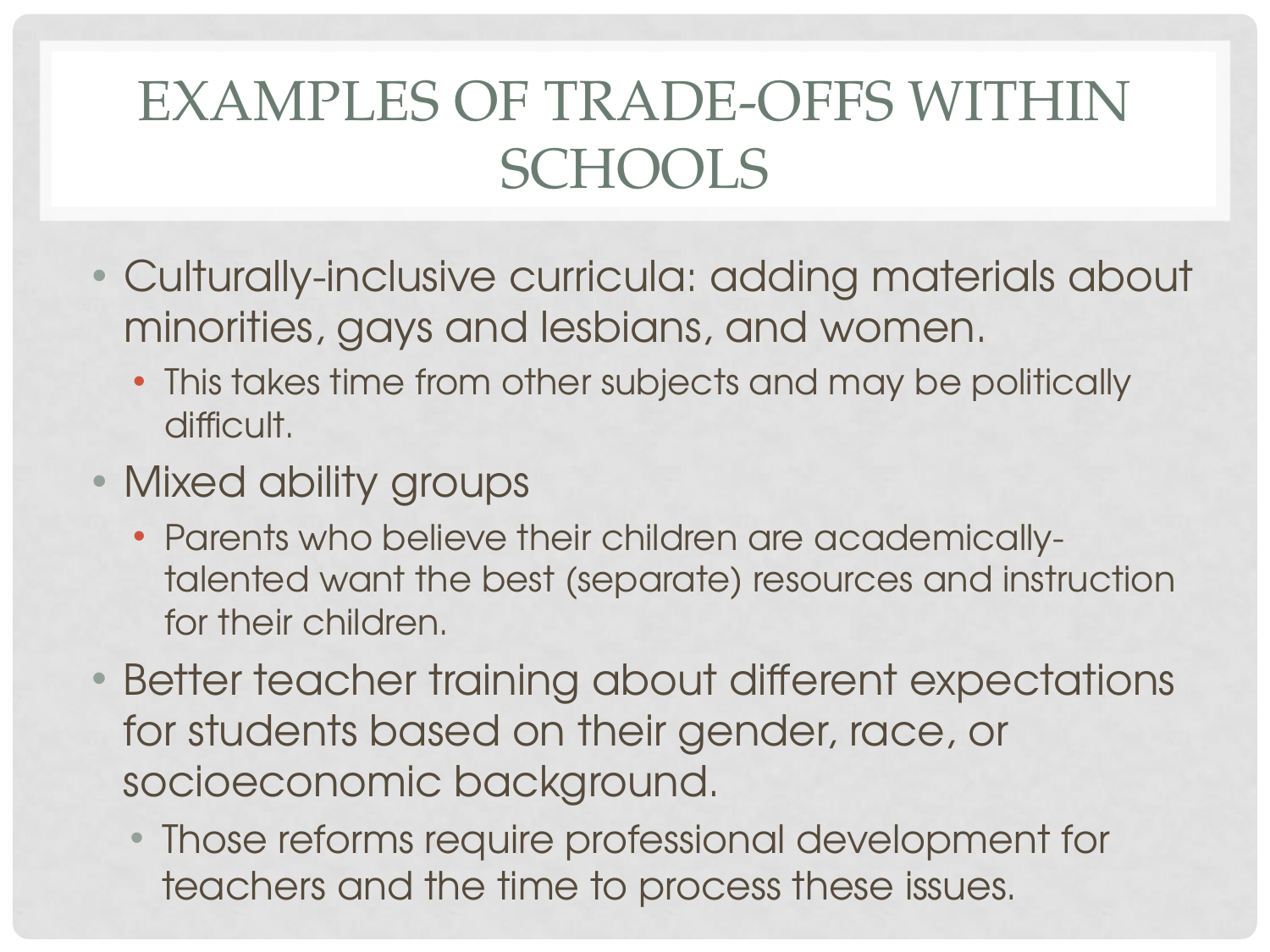

# EXAMPLES OF TRADE-OFFS WITHIN SCHOOLS
Culturally-inclusive curricula: adding materials about minorities, gays and lesbians, and women.
This takes time from other subjects and may be politically difficult.
Mixed ability groups
Parents who believe their children are academically-talented want the best (separate) resources and instruction for their children.
Better teacher training about different expectations for students based on their gender, race, or socioeconomic background.
Those reforms require professional development for teachers and the time to process these issues.